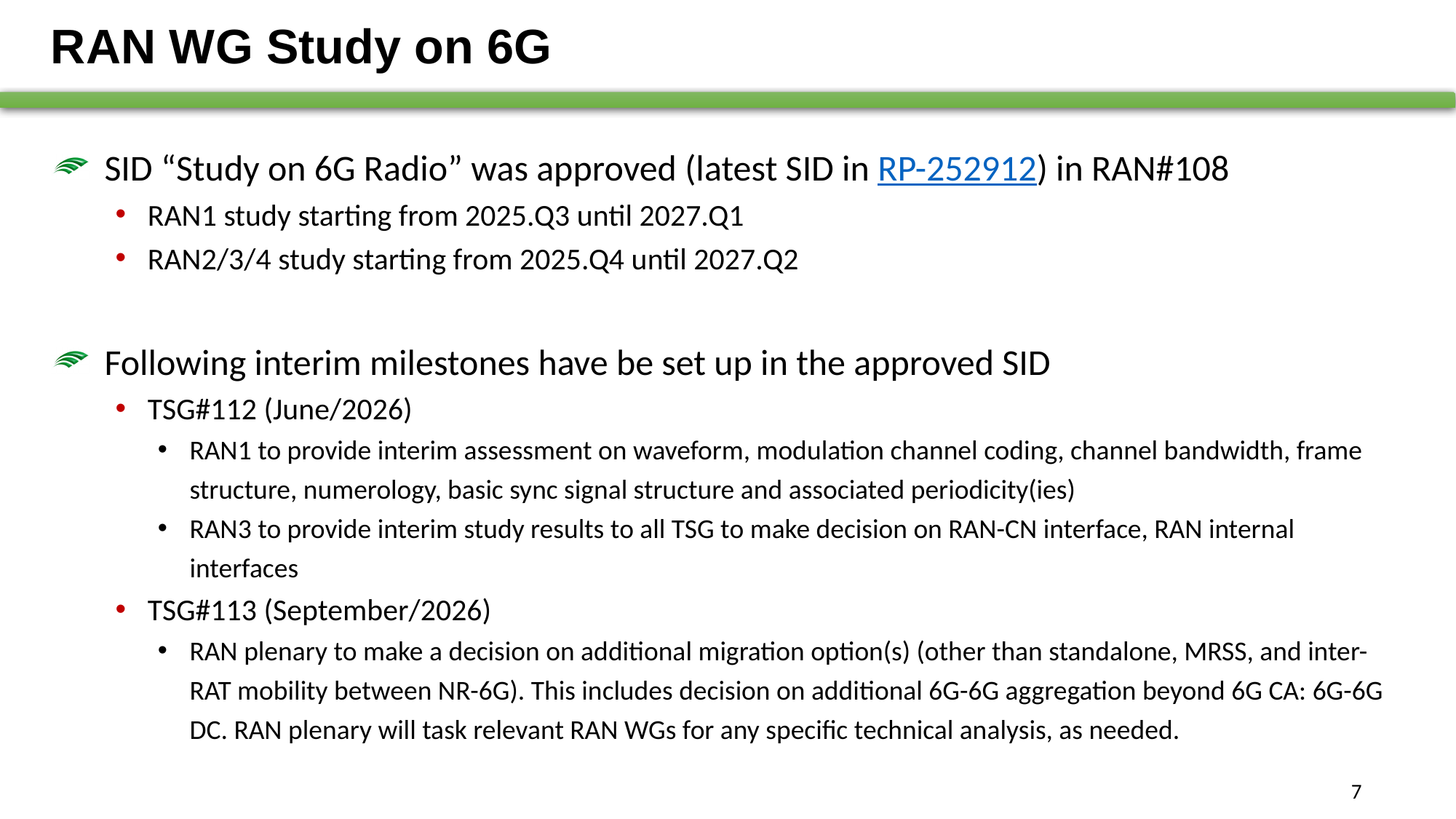

# RAN WG Study on 6G
SID “Study on 6G Radio” was approved (latest SID in RP-252912) in RAN#108
RAN1 study starting from 2025.Q3 until 2027.Q1
RAN2/3/4 study starting from 2025.Q4 until 2027.Q2

Following interim milestones have be set up in the approved SID
TSG#112 (June/2026)
RAN1 to provide interim assessment on waveform, modulation channel coding, channel bandwidth, frame structure, numerology, basic sync signal structure and associated periodicity(ies)
RAN3 to provide interim study results to all TSG to make decision on RAN-CN interface, RAN internal interfaces
TSG#113 (September/2026)
RAN plenary to make a decision on additional migration option(s) (other than standalone, MRSS, and inter-RAT mobility between NR-6G). This includes decision on additional 6G-6G aggregation beyond 6G CA: 6G-6G DC. RAN plenary will task relevant RAN WGs for any specific technical analysis, as needed.